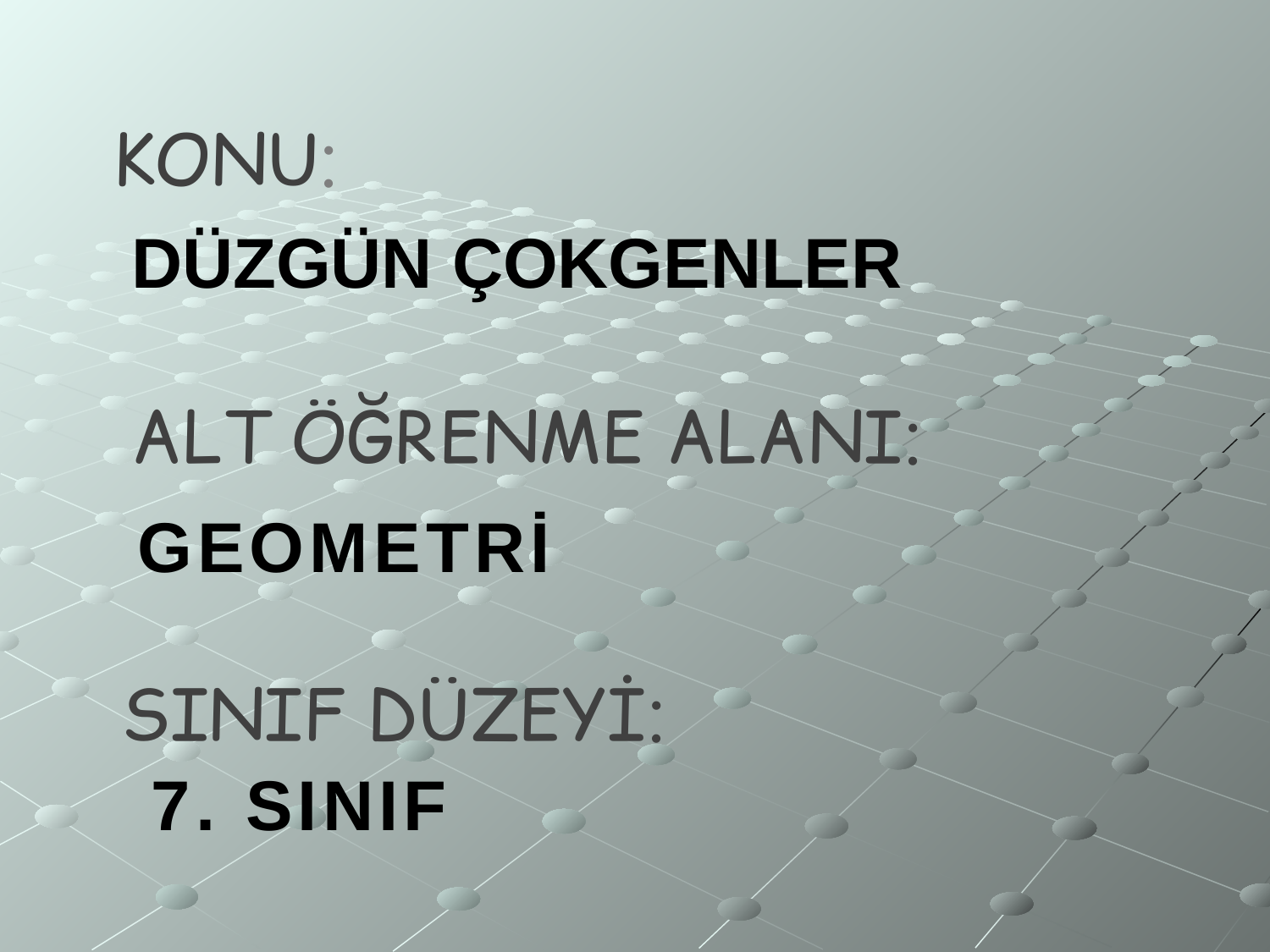

KONU:
DÜZGÜN ÇOKGENLER
ALT ÖĞRENME ALANI:
GEOMETRİ
SINIF DÜZEYİ:
7. sINIF